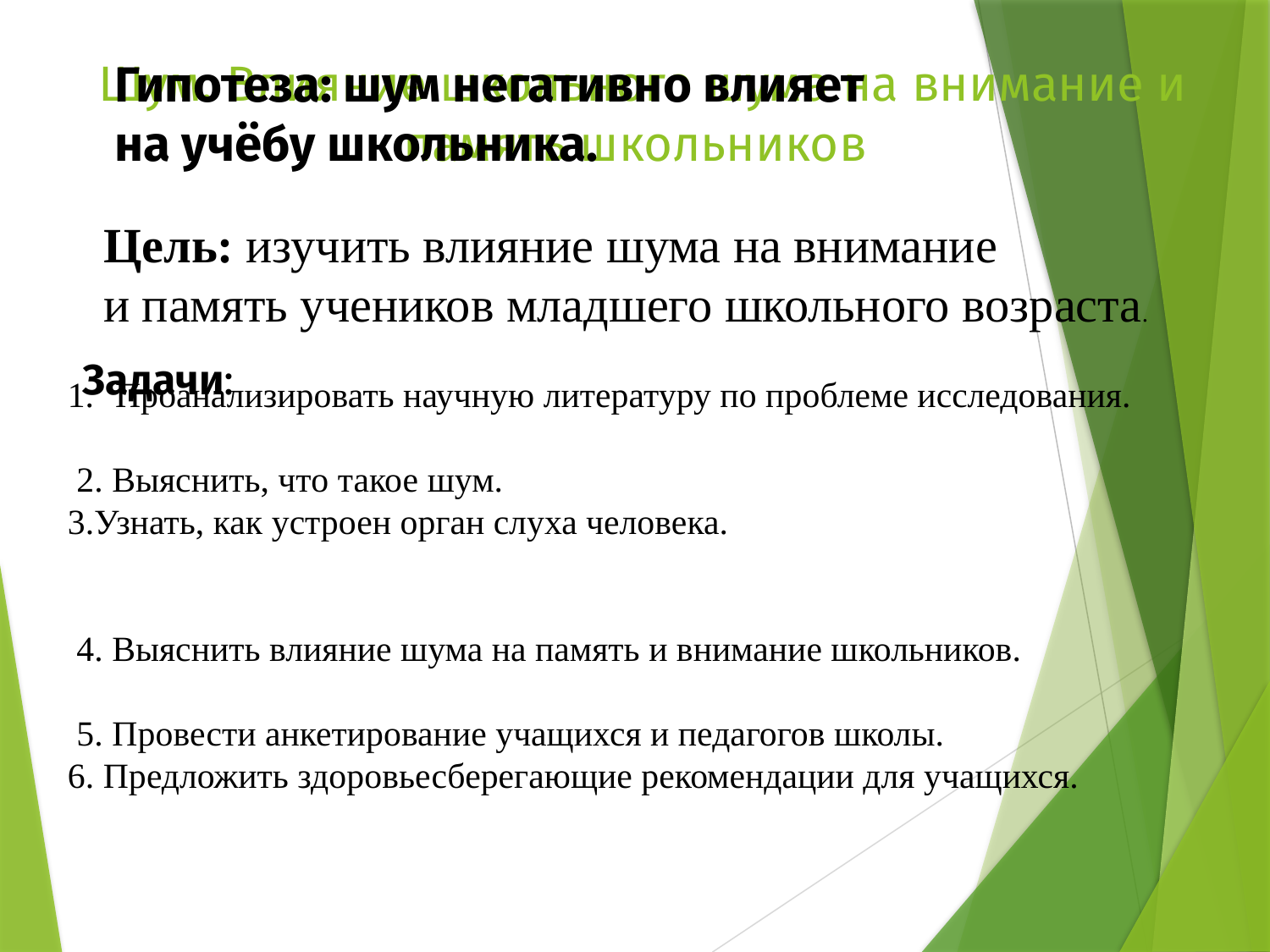

# Шум. Влияние школьного шума на внимание и память школьников
Гипотеза: шум негативно влияет
на учёбу школьника.
Цель: изучить влияние шума на внимание
и память учеников младшего школьного возраста.
Задачи:
Проанализировать научную литературу по проблеме исследования.
 2. Выяснить, что такое шум.
3.Узнать, как устроен орган слуха человека.
 4. Выяснить влияние шума на память и внимание школьников.
 5. Провести анкетирование учащихся и педагогов школы.
6. Предложить здоровьесберегающие рекомендации для учащихся.